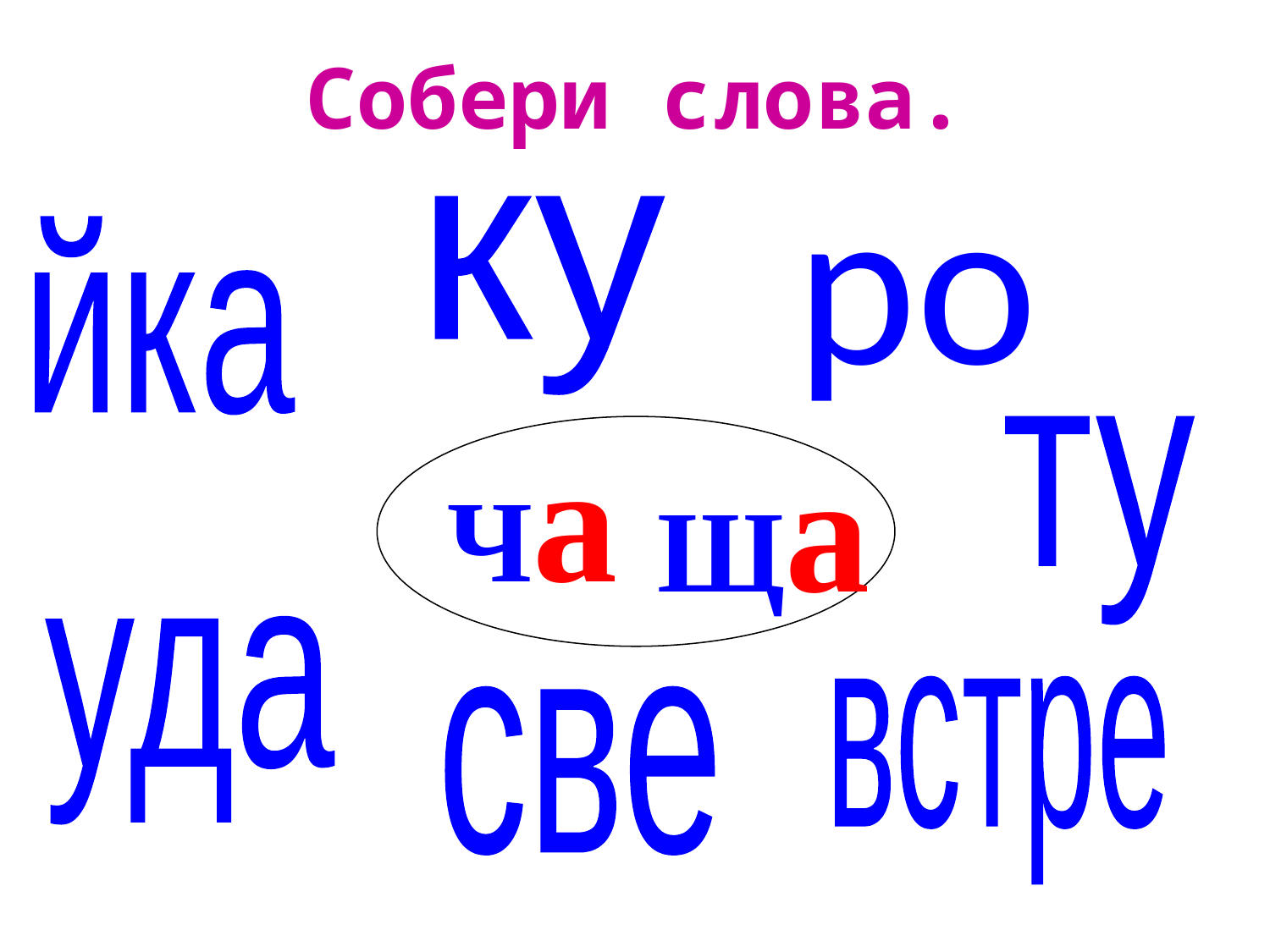

# Собери слова.
ро
ку
йка
Ча
ту

Ща
уда
встре
све